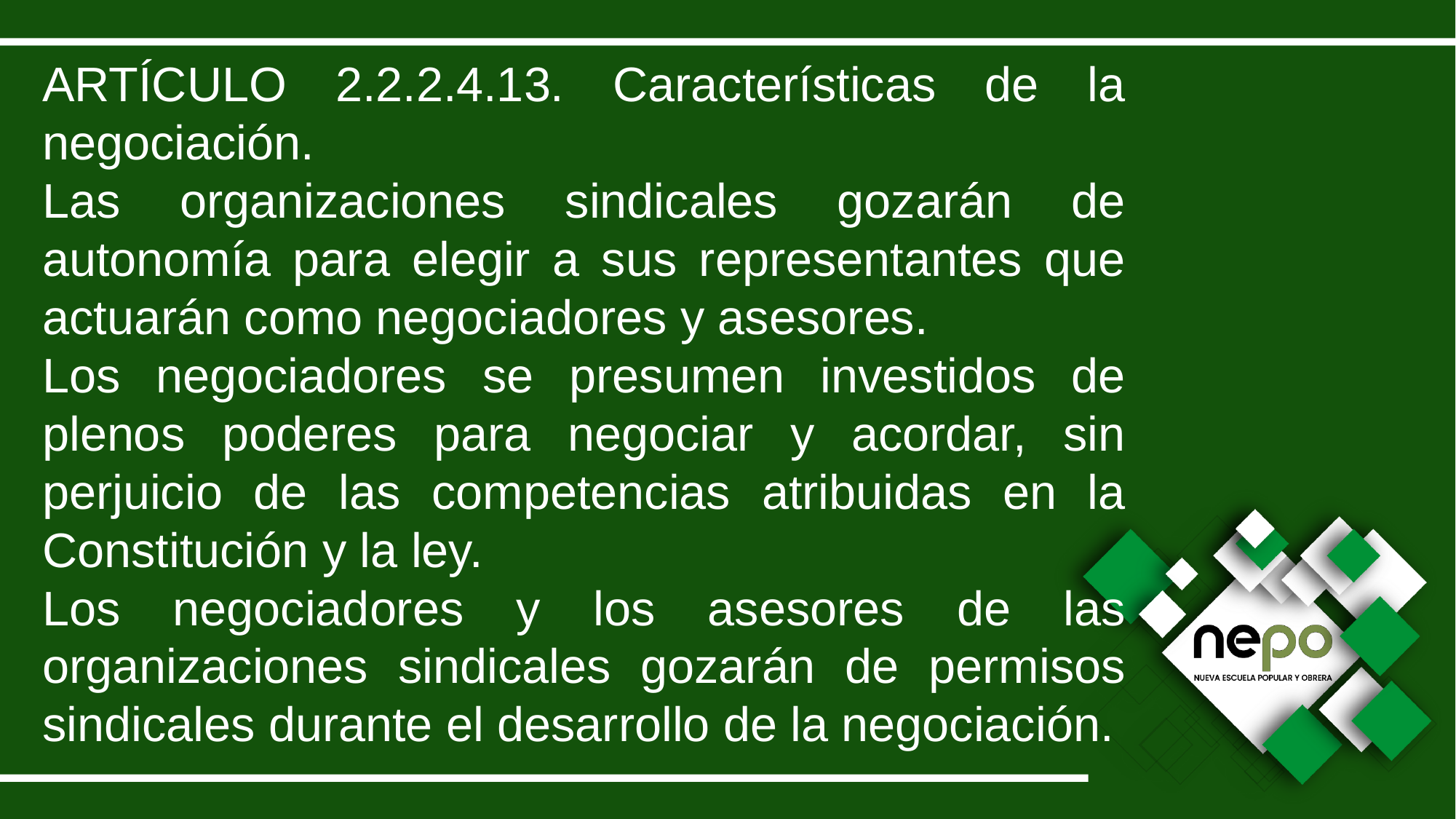

ARTÍCULO 2.2.2.4.13. Características de la negociación.
Las organizaciones sindicales gozarán de autonomía para elegir a sus representantes que actuarán como negociadores y asesores.
Los negociadores se presumen investidos de plenos poderes para negociar y acordar, sin perjuicio de las competencias atribuidas en la Constitución y la ley.
Los negociadores y los asesores de las organizaciones sindicales gozarán de permisos sindicales durante el desarrollo de la negociación.